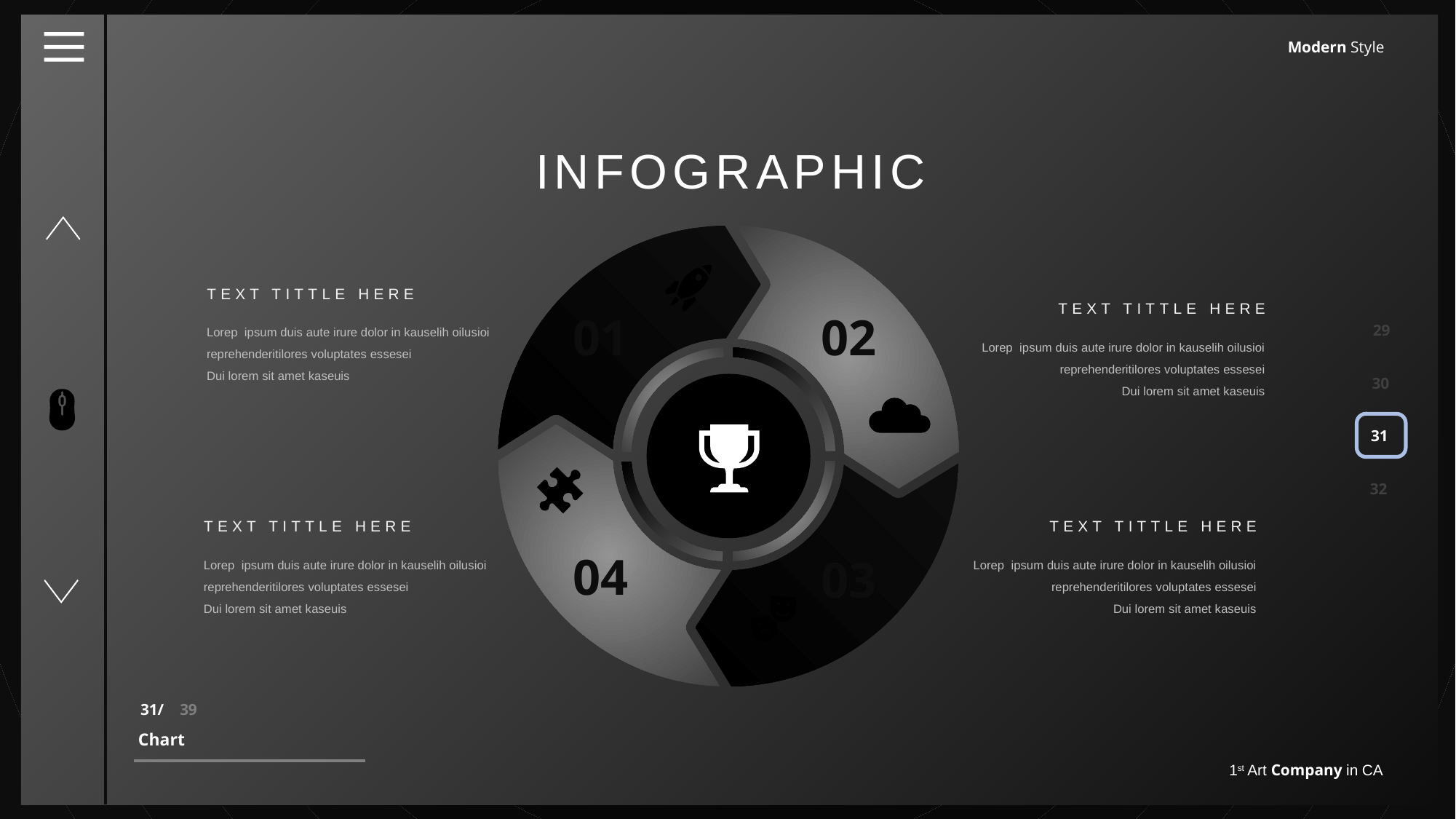

Modern Style
INFOGRAPHIC

TEXT TITTLE HERE
TEXT TITTLE HERE
01
02
Lorep  ipsum duis aute irure dolor in kauselih oilusioi reprehenderitilores voluptates essesei
Dui lorem sit amet kaseuis
29
Lorep  ipsum duis aute irure dolor in kauselih oilusioi reprehenderitilores voluptates essesei
Dui lorem sit amet kaseuis

30

31

32
TEXT TITTLE HERE
TEXT TITTLE HERE
04
03
Lorep  ipsum duis aute irure dolor in kauselih oilusioi reprehenderitilores voluptates essesei
Dui lorem sit amet kaseuis
Lorep  ipsum duis aute irure dolor in kauselih oilusioi reprehenderitilores voluptates essesei
Dui lorem sit amet kaseuis

31/    39
Chart
1st Art Company in CA